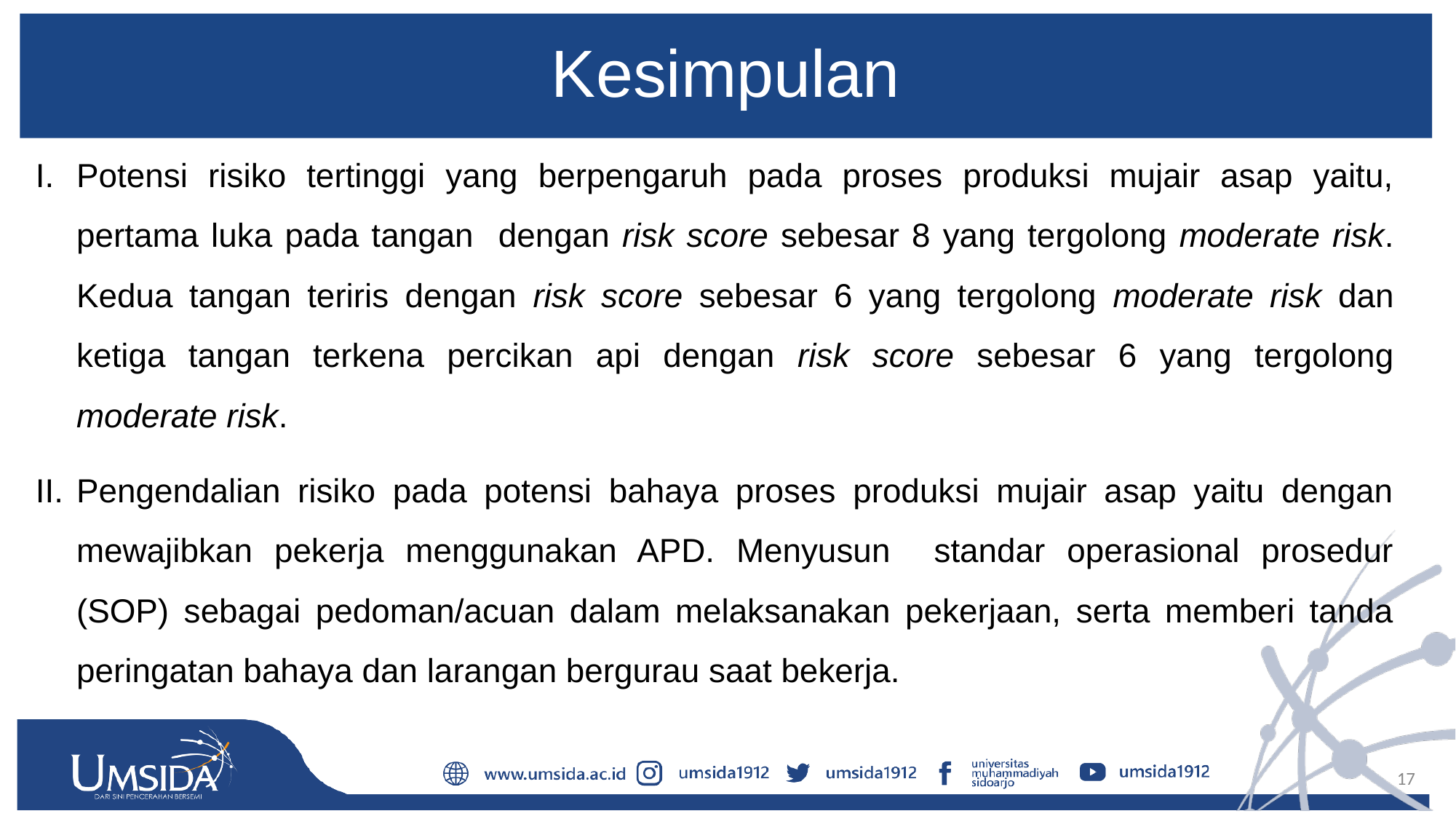

# Kesimpulan
Potensi risiko tertinggi yang berpengaruh pada proses produksi mujair asap yaitu, pertama luka pada tangan  dengan risk score sebesar 8 yang tergolong moderate risk. Kedua tangan teriris dengan risk score sebesar 6 yang tergolong moderate risk dan ketiga tangan terkena percikan api dengan risk score sebesar 6 yang tergolong moderate risk.
Pengendalian risiko pada potensi bahaya proses produksi mujair asap yaitu dengan mewajibkan pekerja menggunakan APD. Menyusun  standar operasional prosedur (SOP) sebagai pedoman/acuan dalam melaksanakan pekerjaan, serta memberi tanda peringatan bahaya dan larangan bergurau saat bekerja.